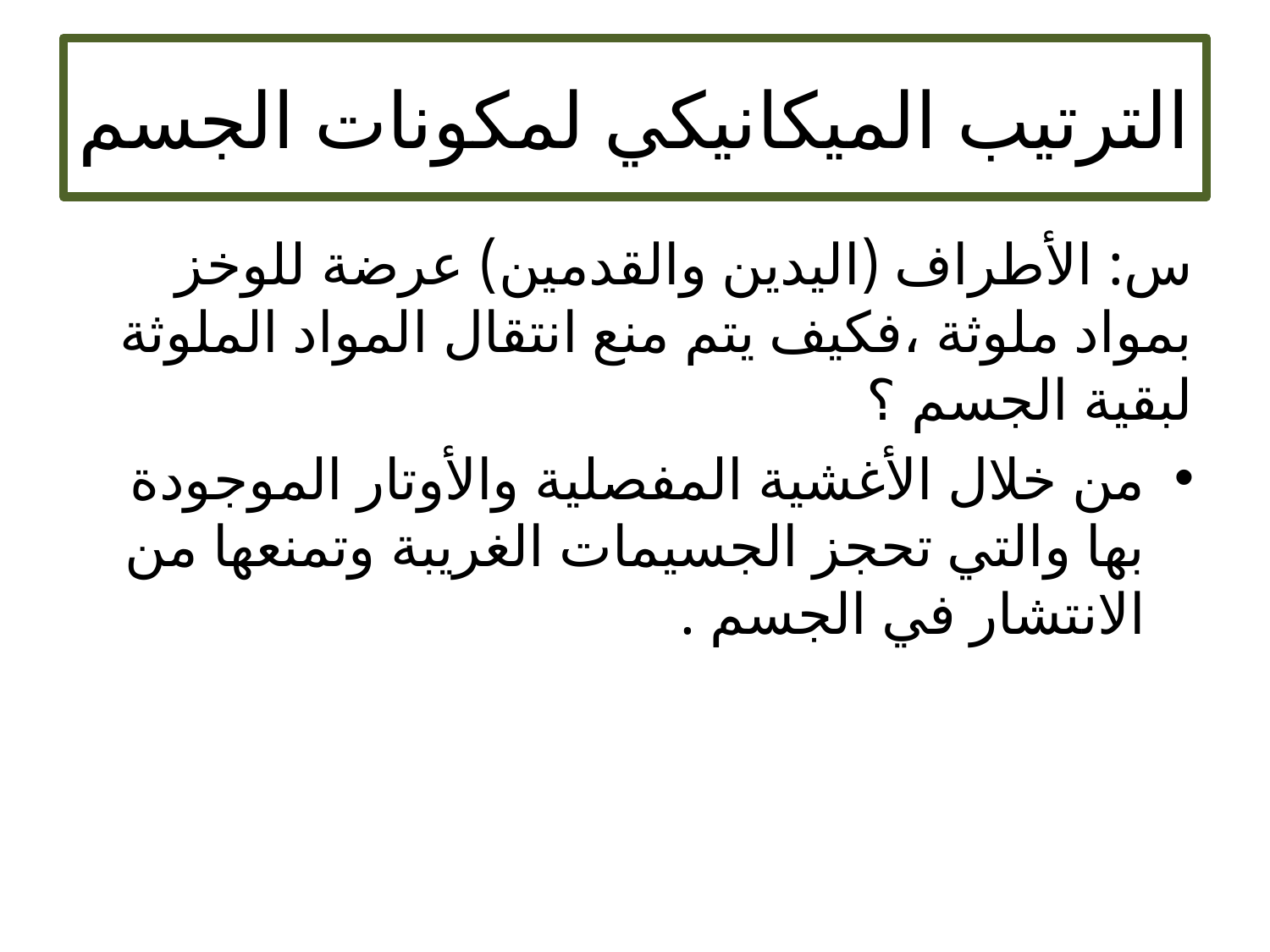

# الترتيب الميكانيكي لمكونات الجسم
س: الأطراف (اليدين والقدمين) عرضة للوخز بمواد ملوثة ،فكيف يتم منع انتقال المواد الملوثة لبقية الجسم ؟
من خلال الأغشية المفصلية والأوتار الموجودة بها والتي تحجز الجسيمات الغريبة وتمنعها من الانتشار في الجسم .